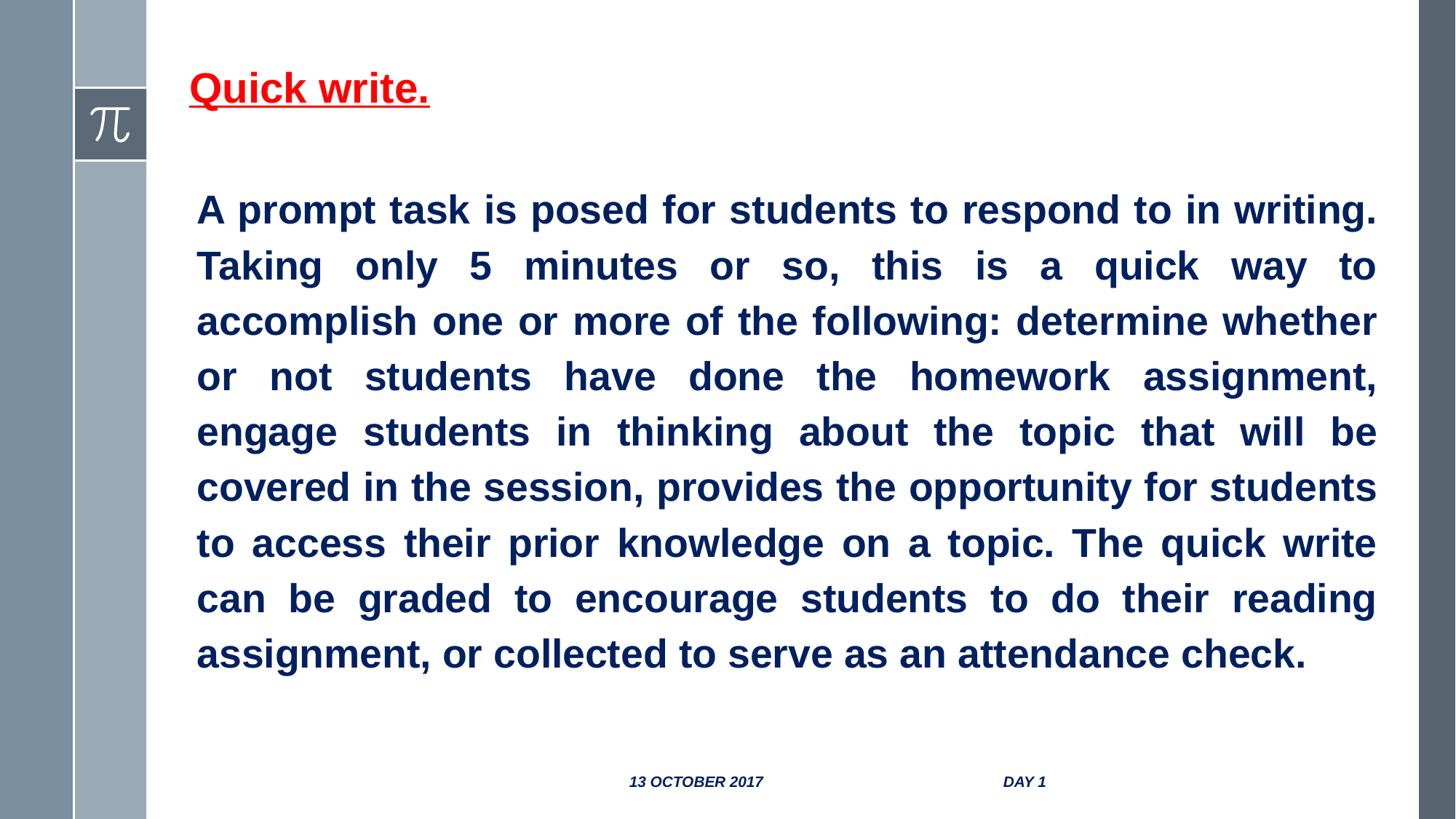

Quick write.
# A prompt task is posed for students to respond to in writing. Taking only 5 minutes or so, this is a quick way to accomplish one or more of the following: determine whether or not students have done the homework assignment, engage students in thinking about the topic that will be covered in the session, provides the opportunity for students to access their prior knowledge on a topic. The quick write can be graded to encourage students to do their reading assignment, or collected to serve as an attendance check.
13 October 2017
Day 1